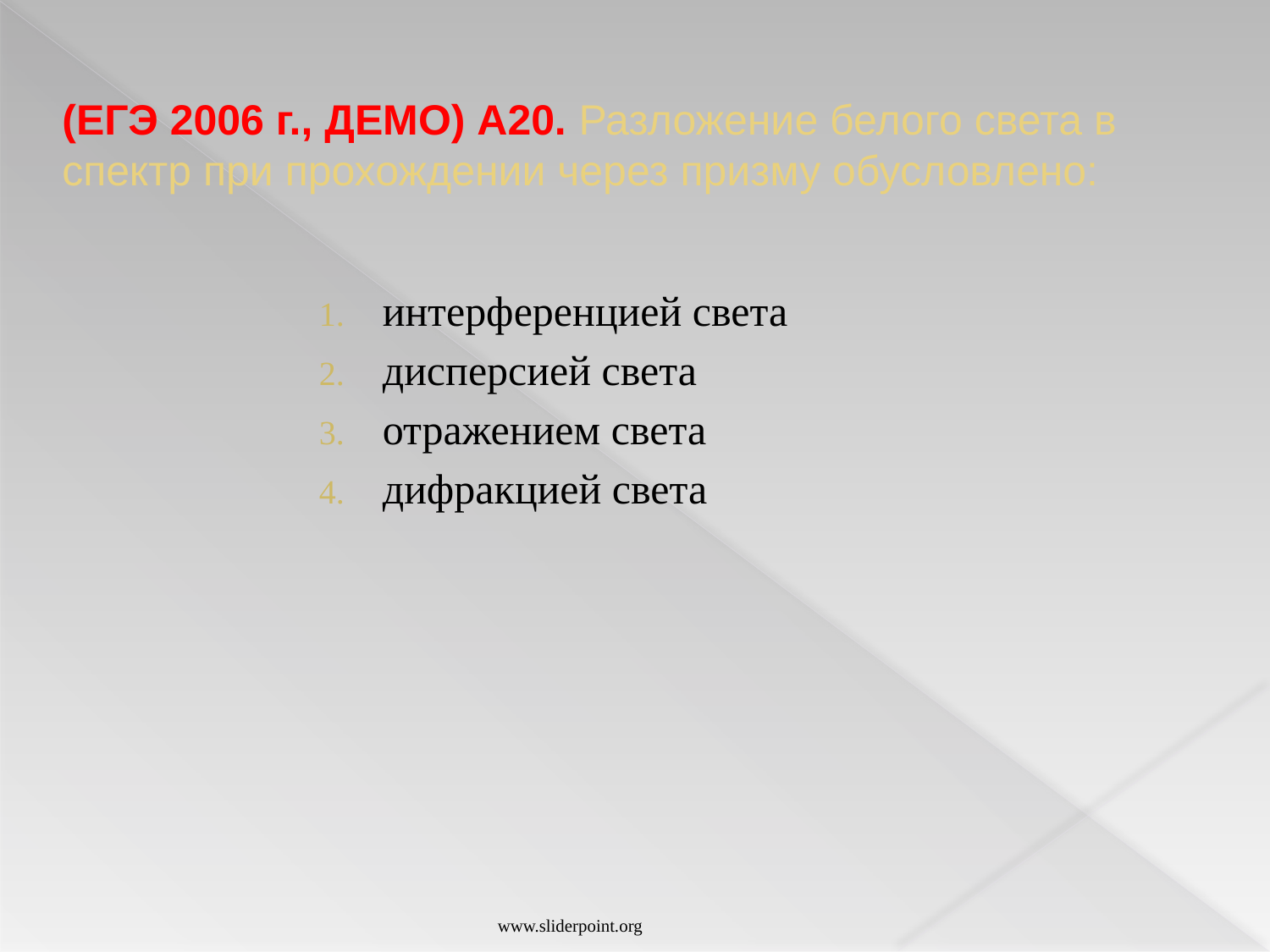

# (ЕГЭ 2006 г., ДЕМО) А20. Разложение белого света в спектр при прохождении через призму обусловлено:
интерференцией света
дисперсией света
отражением света
дифракцией света
www.sliderpoint.org